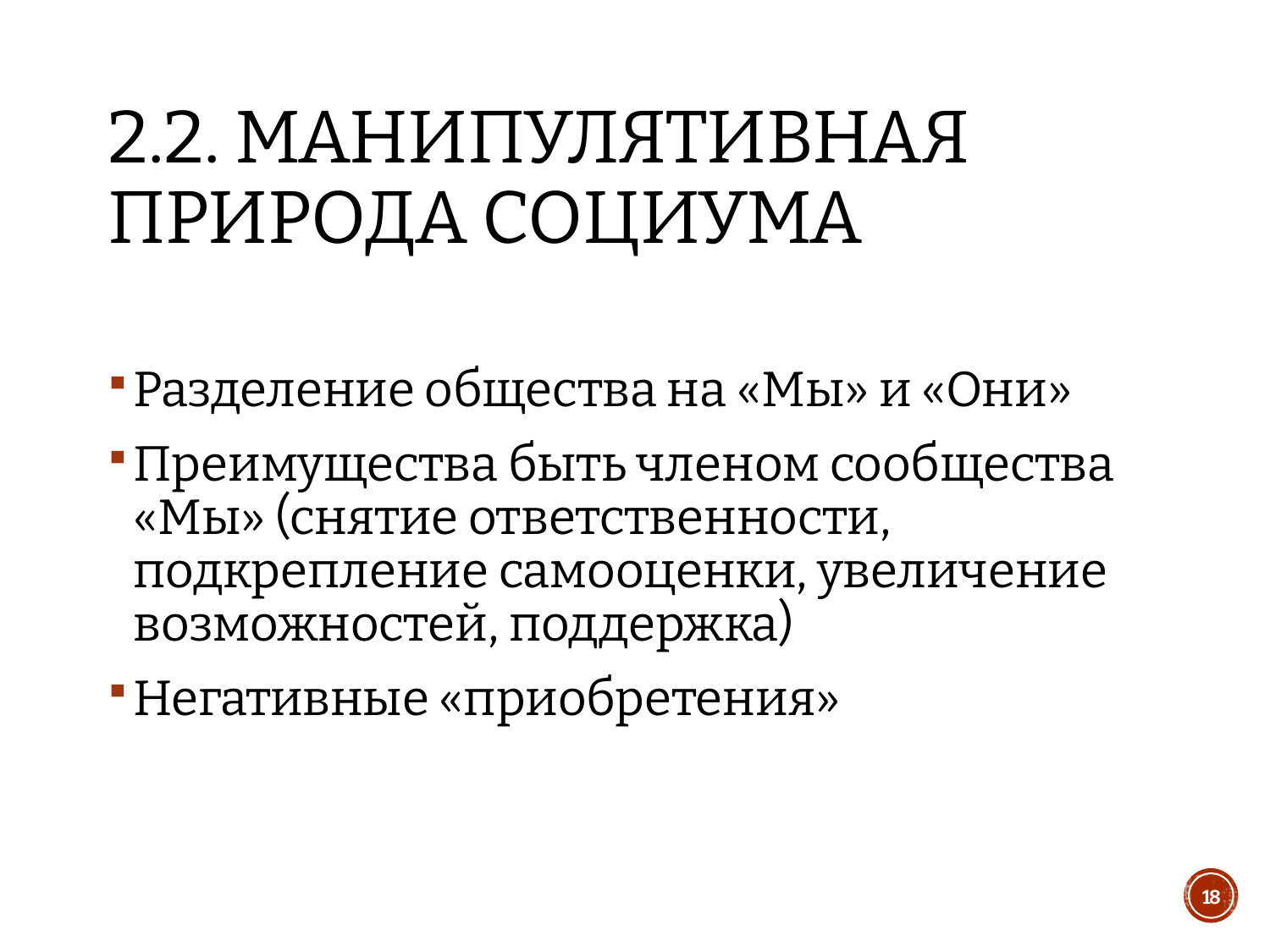

# 2.2. Манипулятивная природа социума

Разделение общества на «Мы» и «Они»
Преимущества быть членом сообщества «Мы» (снятие ответственности, подкрепление самооценки, увеличение возможностей, поддержка)
Негативные «приобретения»

18